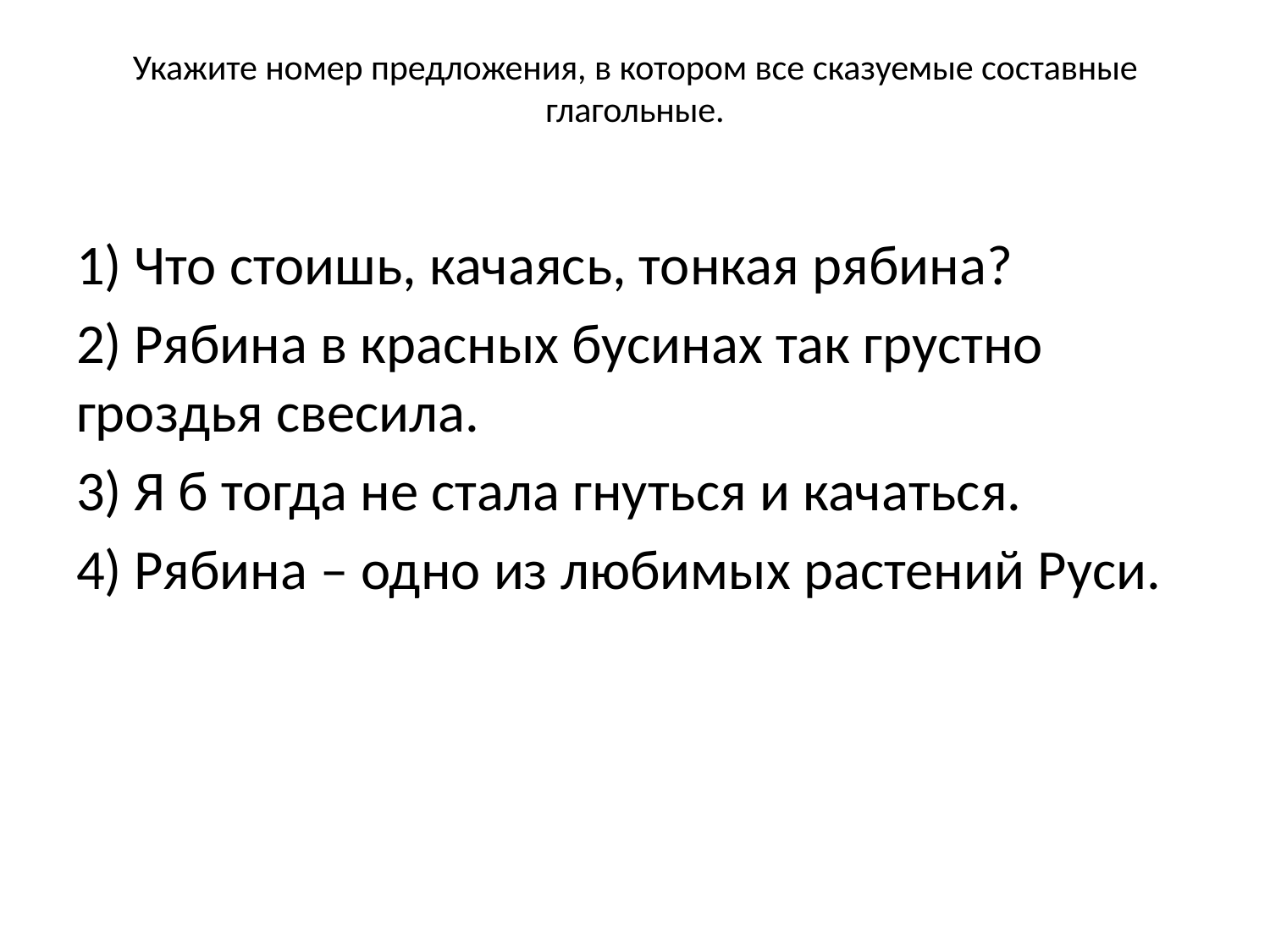

# Укажите номер предложения, в котором все сказуемые составные глагольные.
1) Что стоишь, качаясь, тонкая рябина?
2) Рябина в красных бусинах так грустно гроздья свесила.
3) Я б тогда не стала гнуться и качаться.
4) Рябина – одно из любимых растений Руси.